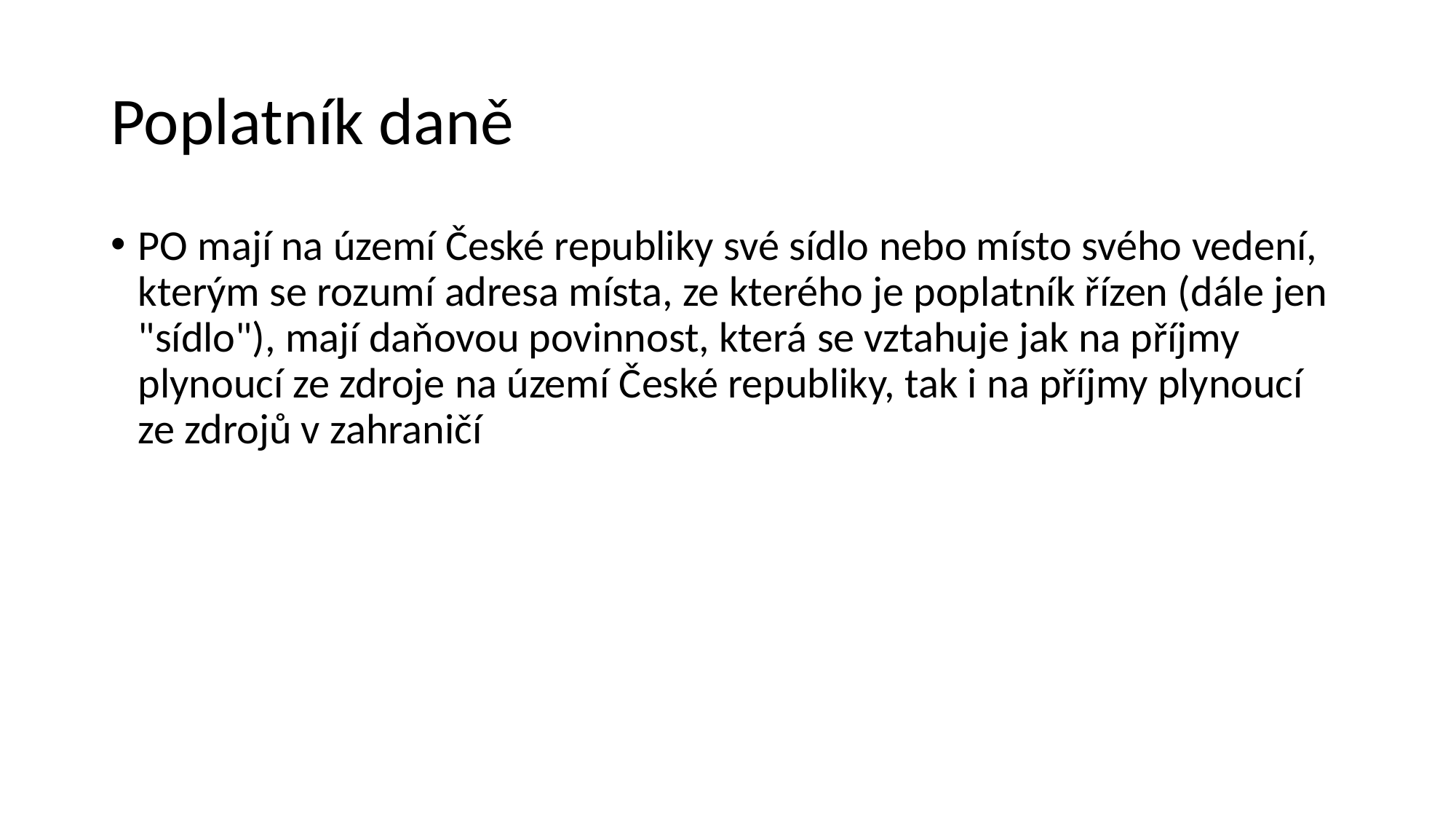

# Poplatník daně
PO mají na území České republiky své sídlo nebo místo svého vedení, kterým se rozumí adresa místa, ze kterého je poplatník řízen (dále jen "sídlo"), mají daňovou povinnost, která se vztahuje jak na příjmy plynoucí ze zdroje na území České republiky, tak i na příjmy plynoucí ze zdrojů v zahraničí